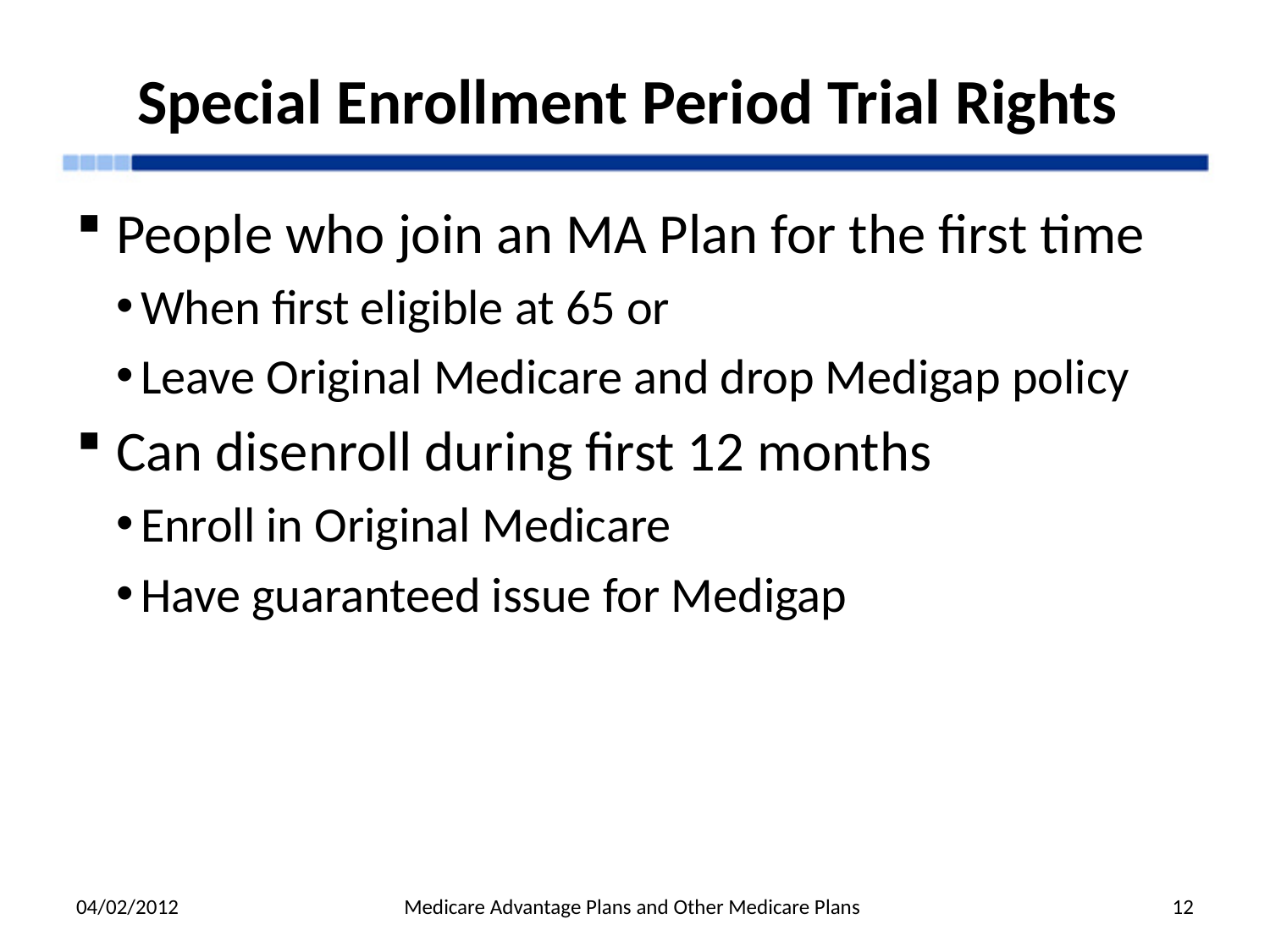

# Special Enrollment Period Trial Rights
People who join an MA Plan for the first time
When first eligible at 65 or
Leave Original Medicare and drop Medigap policy
Can disenroll during first 12 months
Enroll in Original Medicare
Have guaranteed issue for Medigap
04/02/2012
Medicare Advantage Plans and Other Medicare Plans
12